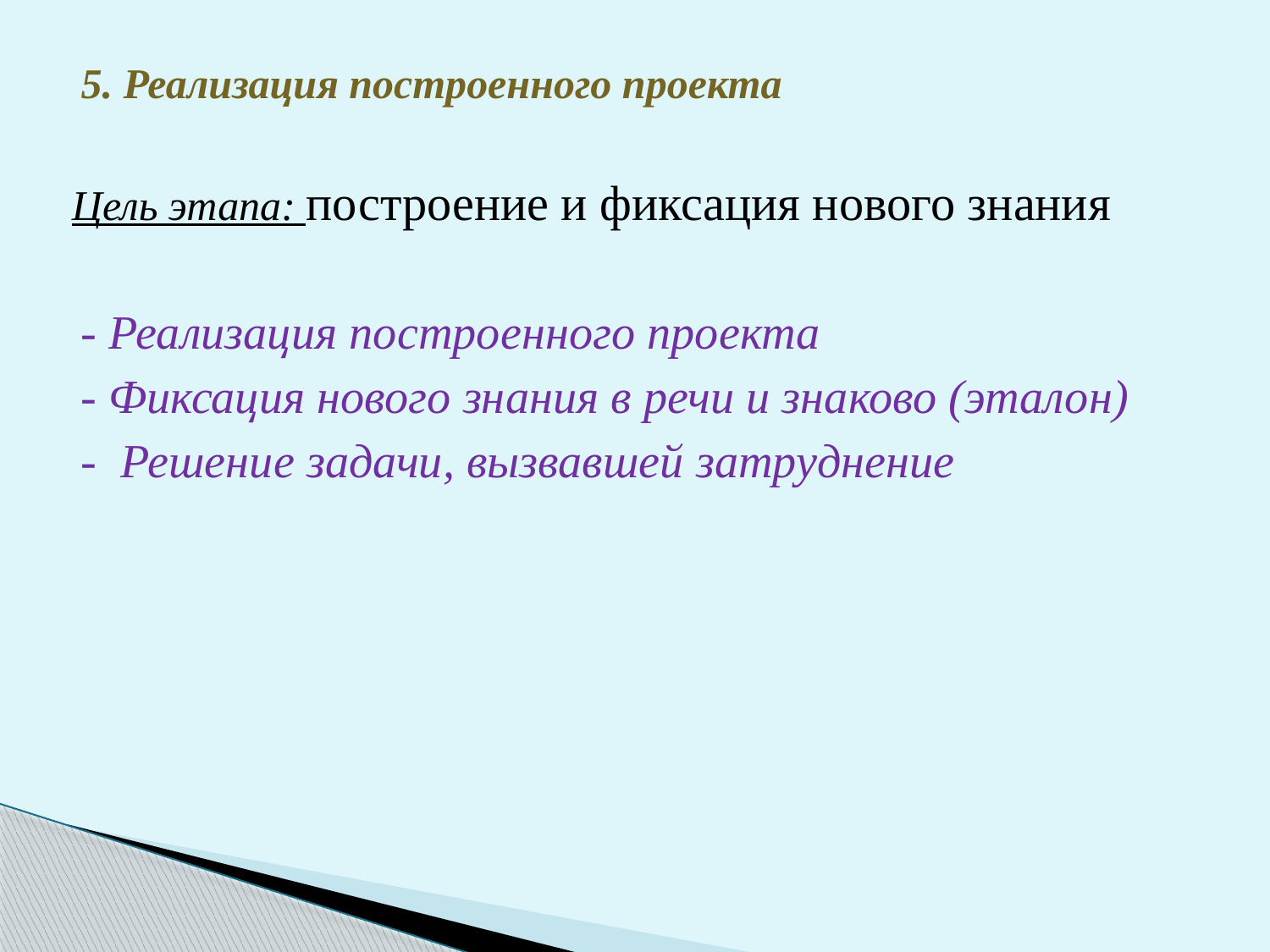

5. Реализация построенного проекта

Цель этапа: построение и фиксация нового знания

- Реализация построенного проекта
- Фиксация нового знания в речи и знаково (эталон)
-  Решение задачи, вызвавшей затруднение